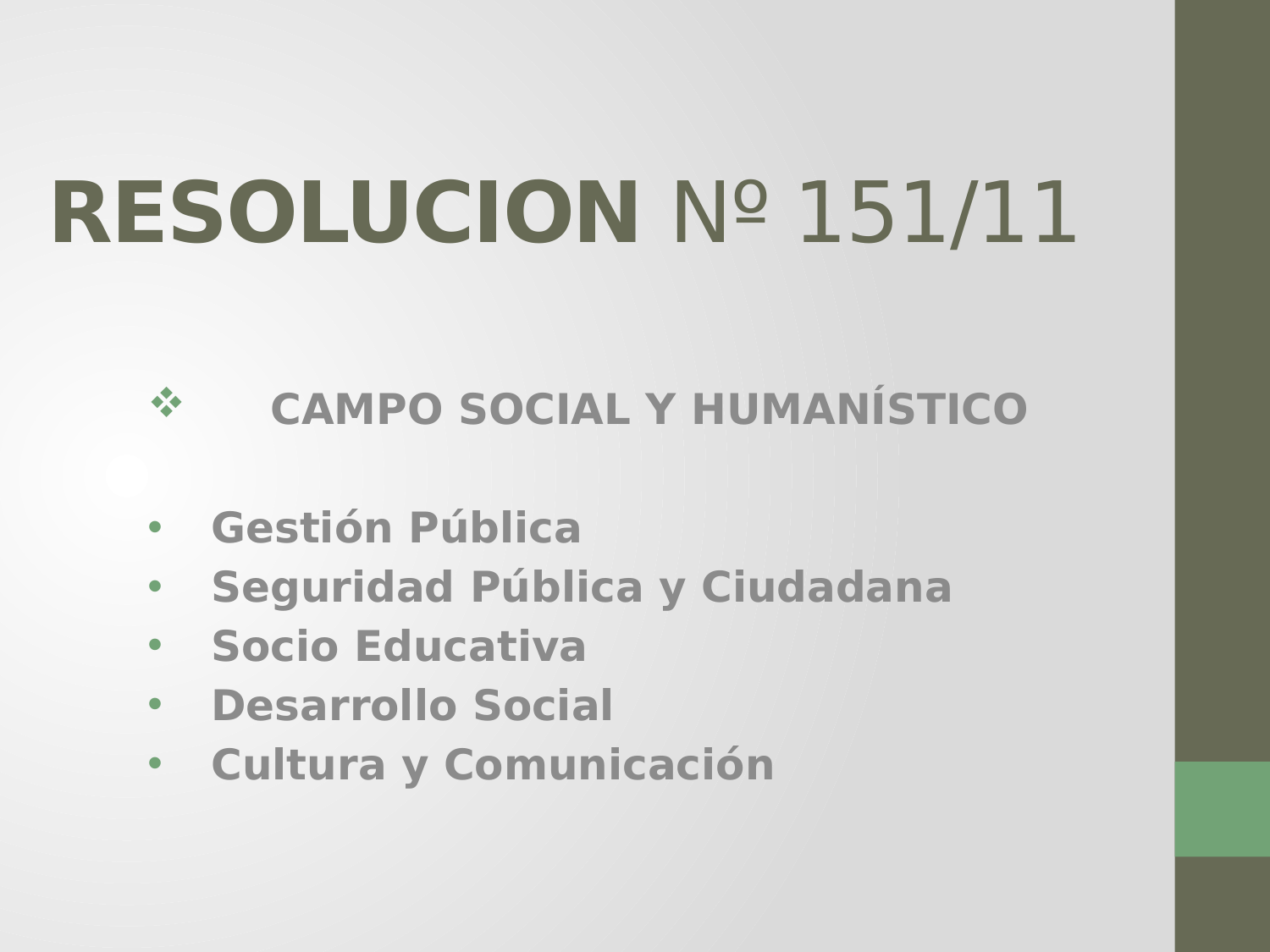

# RESOLUCION Nº 151/11
    CAMPO SOCIAL Y HUMANÍSTICO

Gestión Pública
Seguridad Pública y Ciudadana
Socio Educativa
Desarrollo Social
Cultura y Comunicación